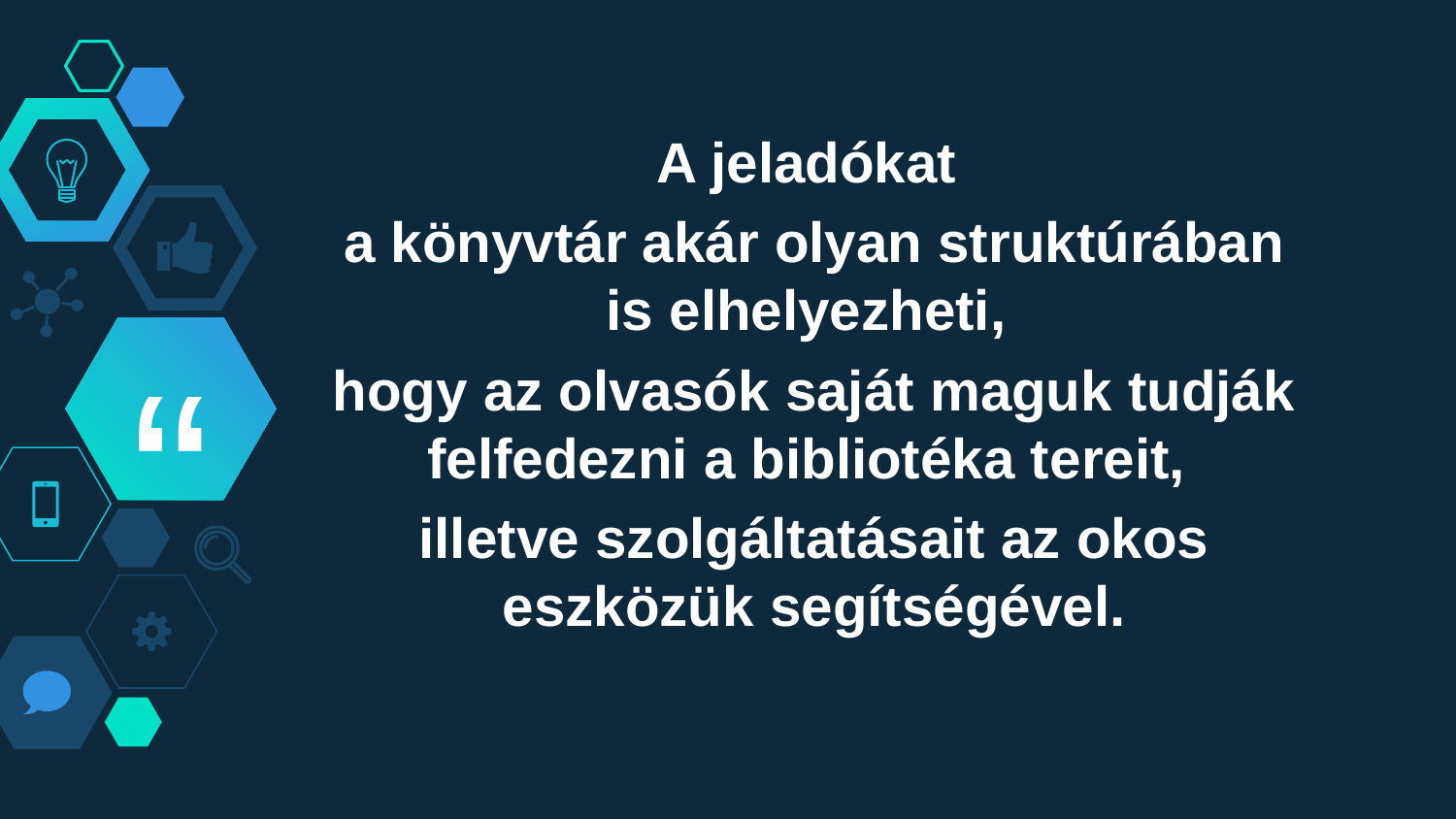

A jeladókat
a könyvtár akár olyan struktúrában is elhelyezheti,
hogy az olvasók saját maguk tudják felfedezni a bibliotéka tereit,
illetve szolgáltatásait az okos eszközük segítségével.